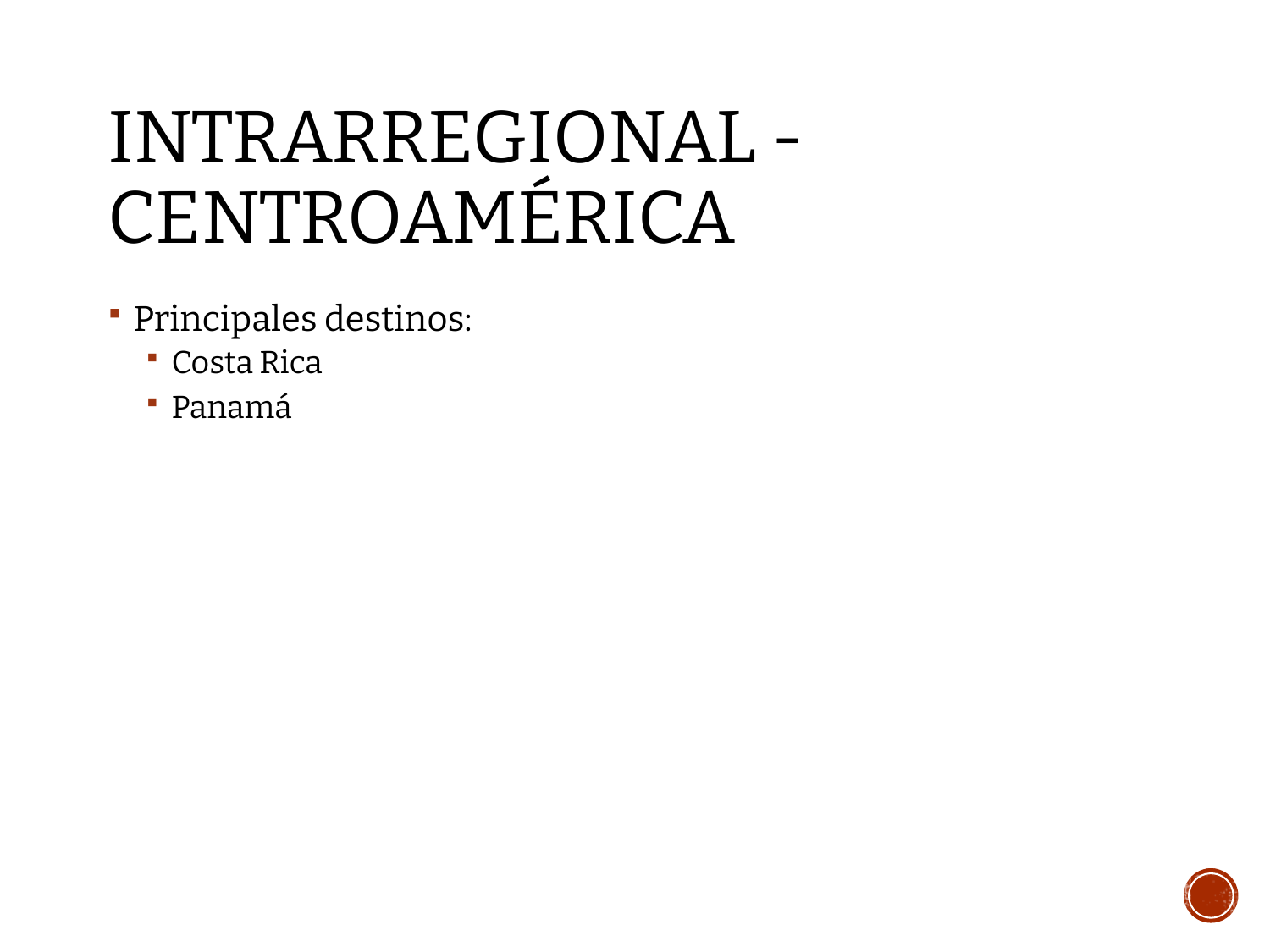

# Intrarregional - centroamérica
Principales destinos:
Costa Rica
Panamá